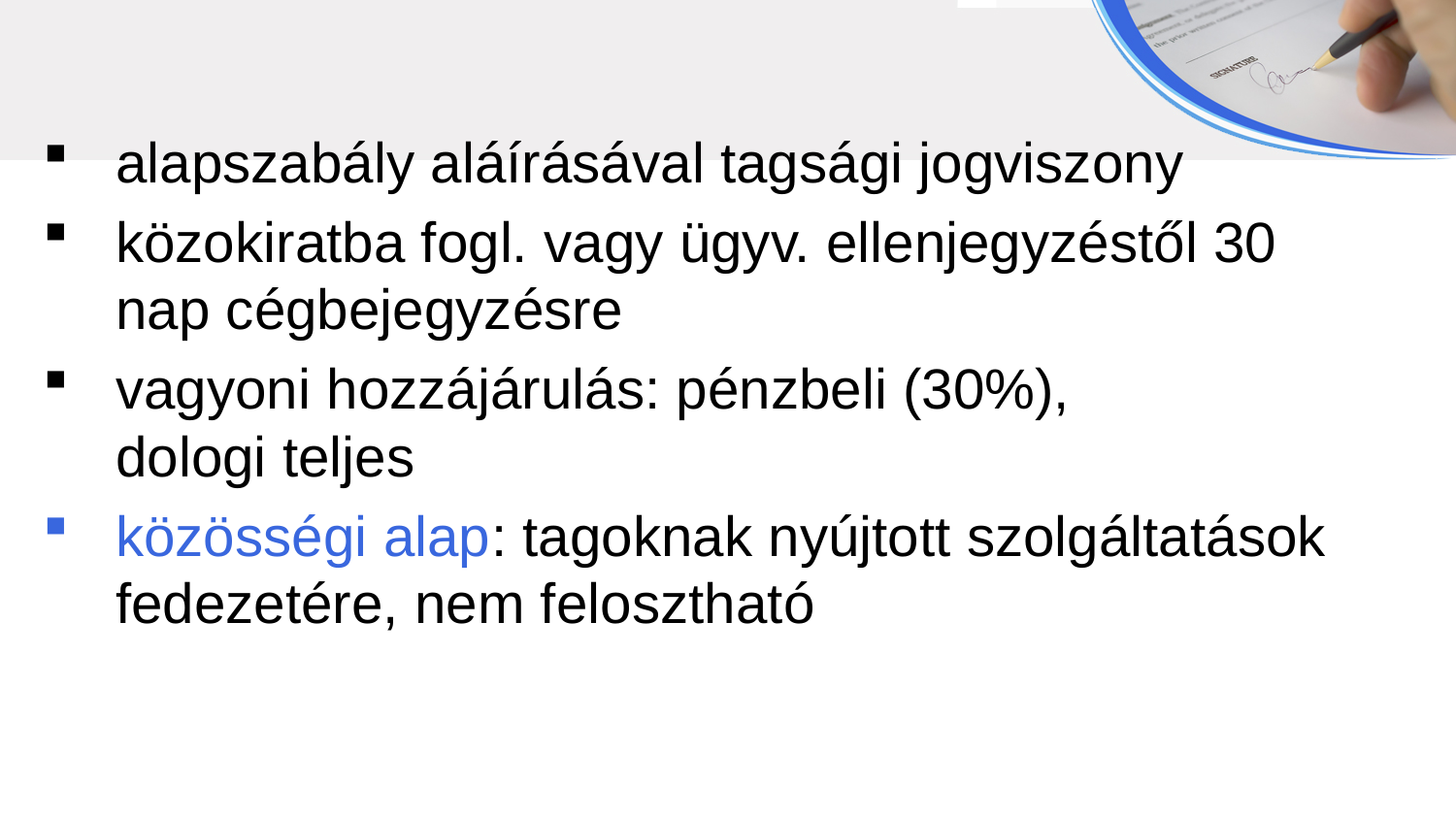

alapszabály aláírásával tagsági jogviszony
közokiratba fogl. vagy ügyv. ellenjegyzéstől 30
nap cégbejegyzésre
vagyoni hozzájárulás: pénzbeli (30%),
dologi teljes
közösségi alap: tagoknak nyújtott szolgáltatások fedezetére, nem felosztható